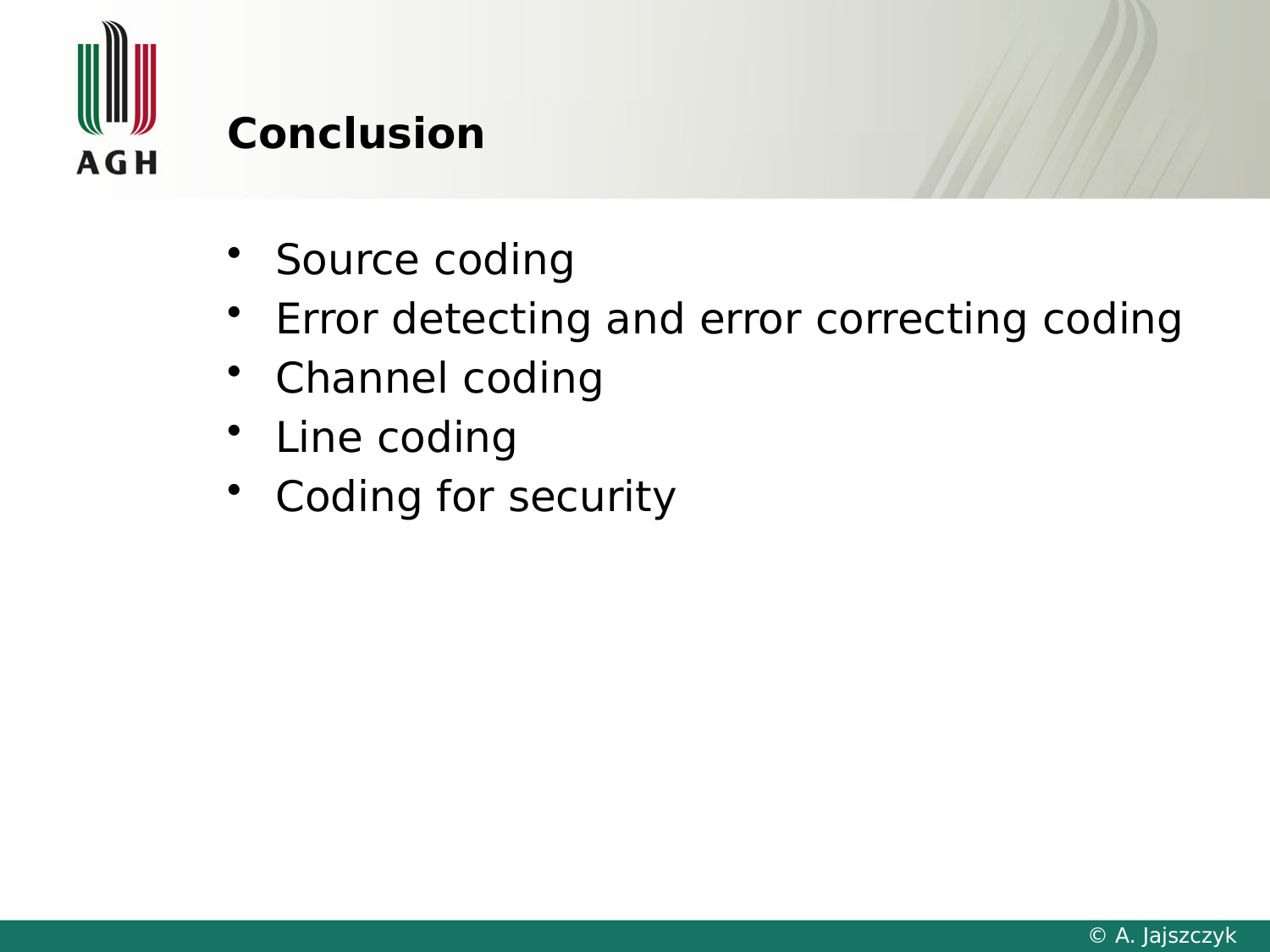

# Conclusion
Source coding
Error detecting and error correcting coding
Channel coding
Line coding
Coding for security